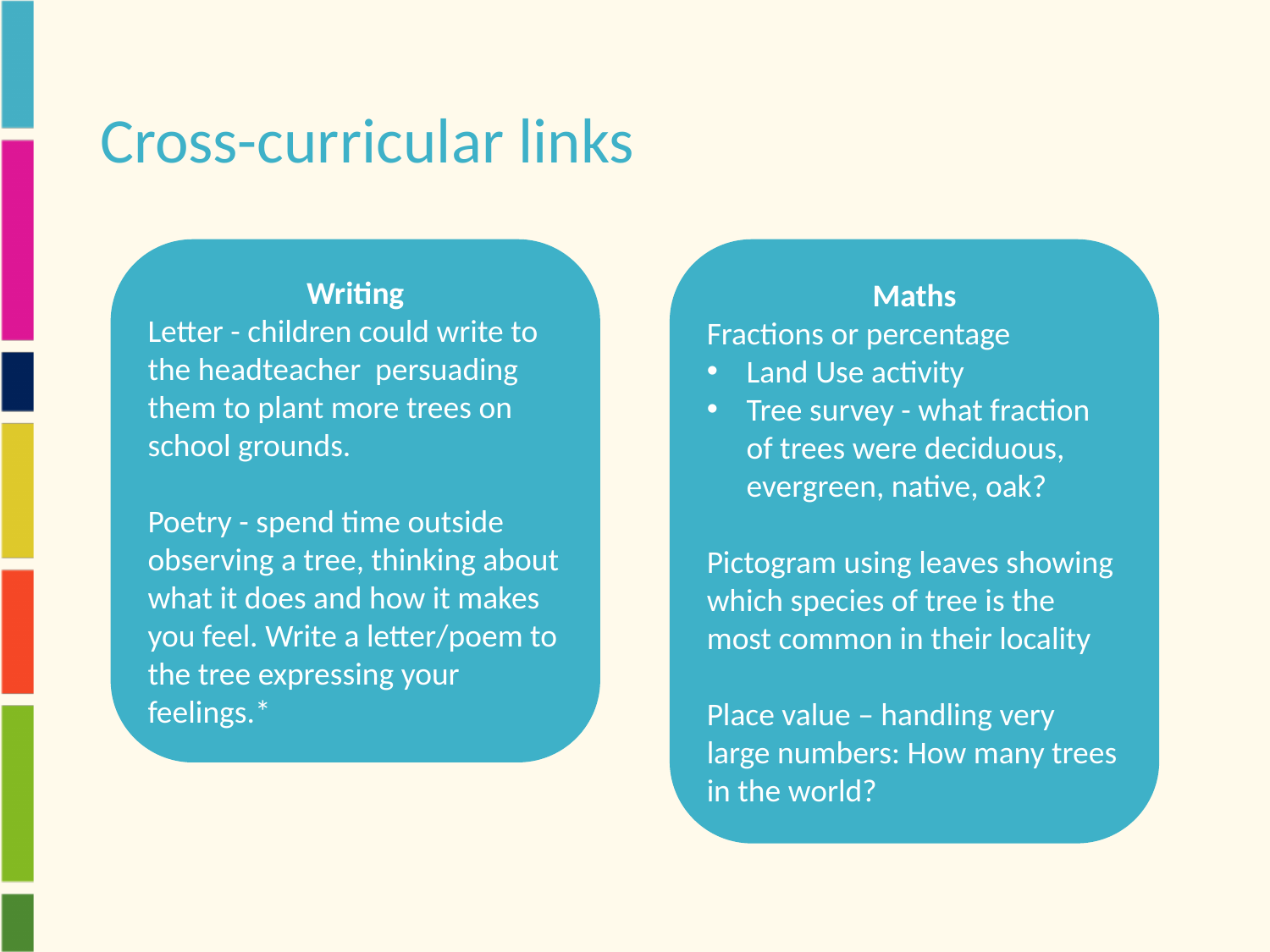

# Cross-curricular links
Writing
Letter - children could write to the headteacher  persuading them to plant more trees on school grounds.

Poetry - spend time outside observing a tree, thinking about what it does and how it makes you feel. Write a letter/poem to the tree expressing your feelings.*
Maths
Fractions or percentage
Land Use activity
Tree survey - what fraction of trees were deciduous, evergreen, native, oak?

Pictogram using leaves showing which species of tree is the most common in their locality

Place value – handling very large numbers: How many trees in the world?